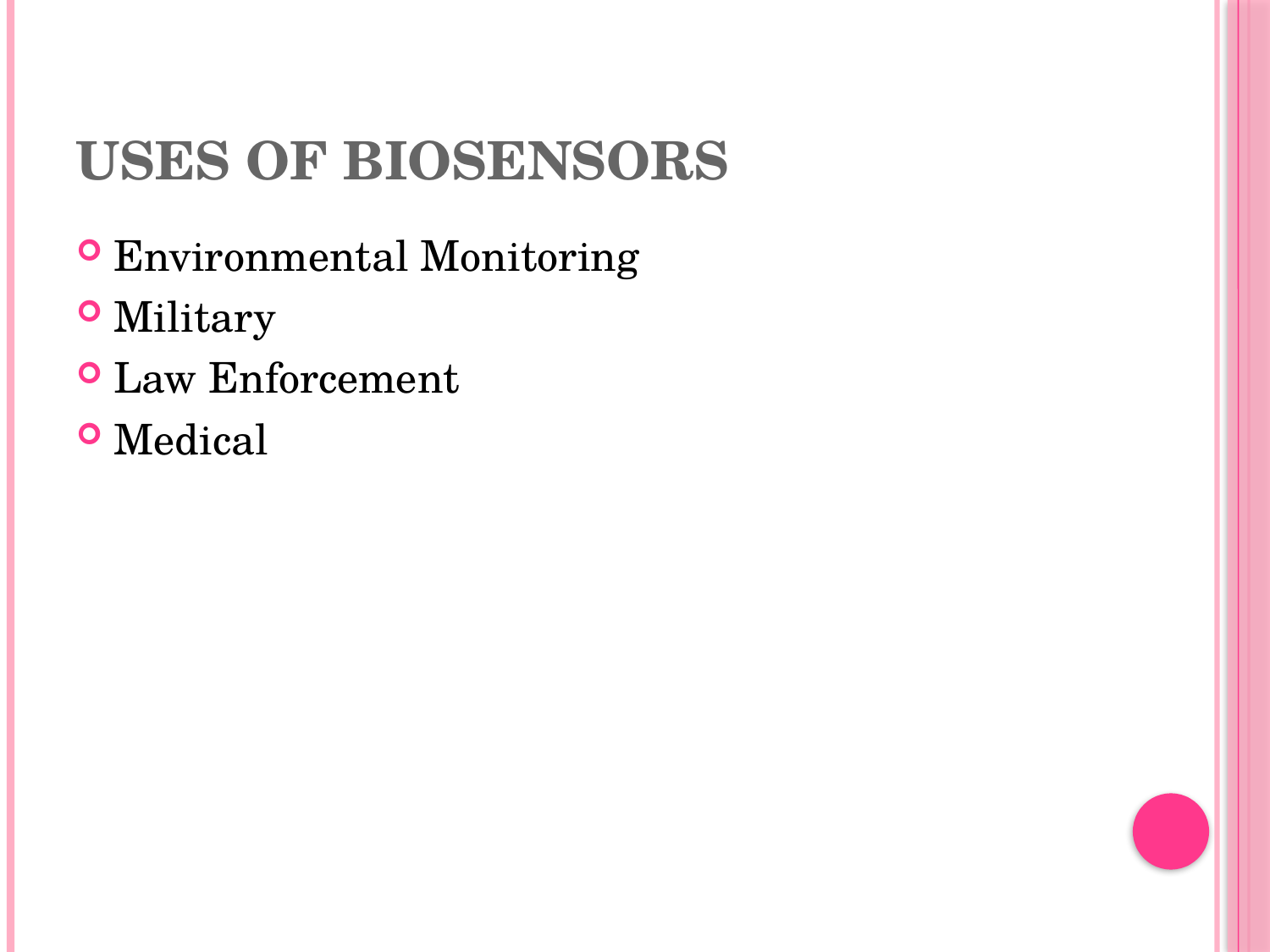

# Uses of Biosensors
Environmental Monitoring
Military
Law Enforcement
Medical